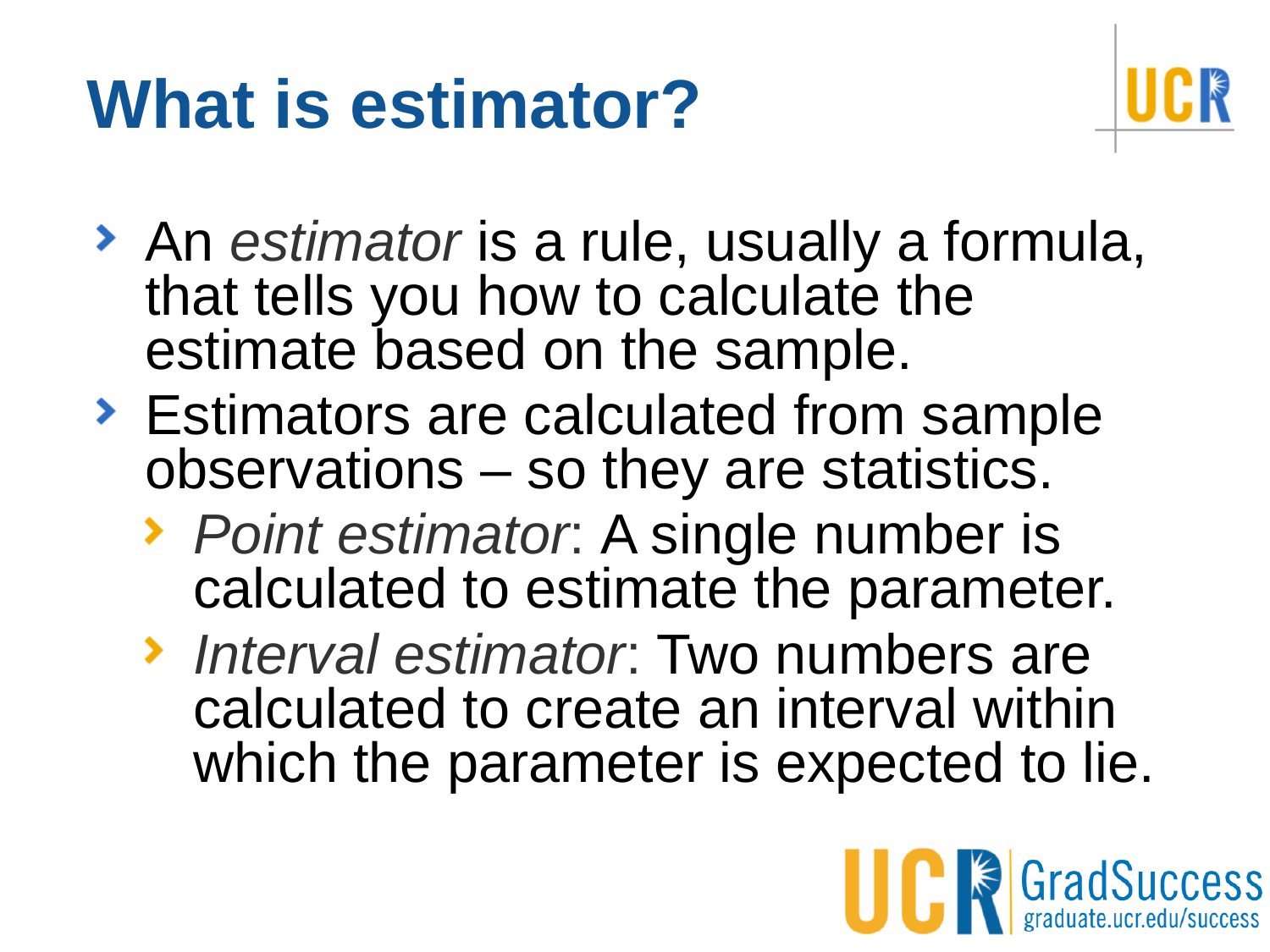

# What is estimator?
An estimator is a rule, usually a formula, that tells you how to calculate the estimate based on the sample.
Estimators are calculated from sample observations – so they are statistics.
Point estimator: A single number is calculated to estimate the parameter.
Interval estimator: Two numbers are calculated to create an interval within which the parameter is expected to lie.